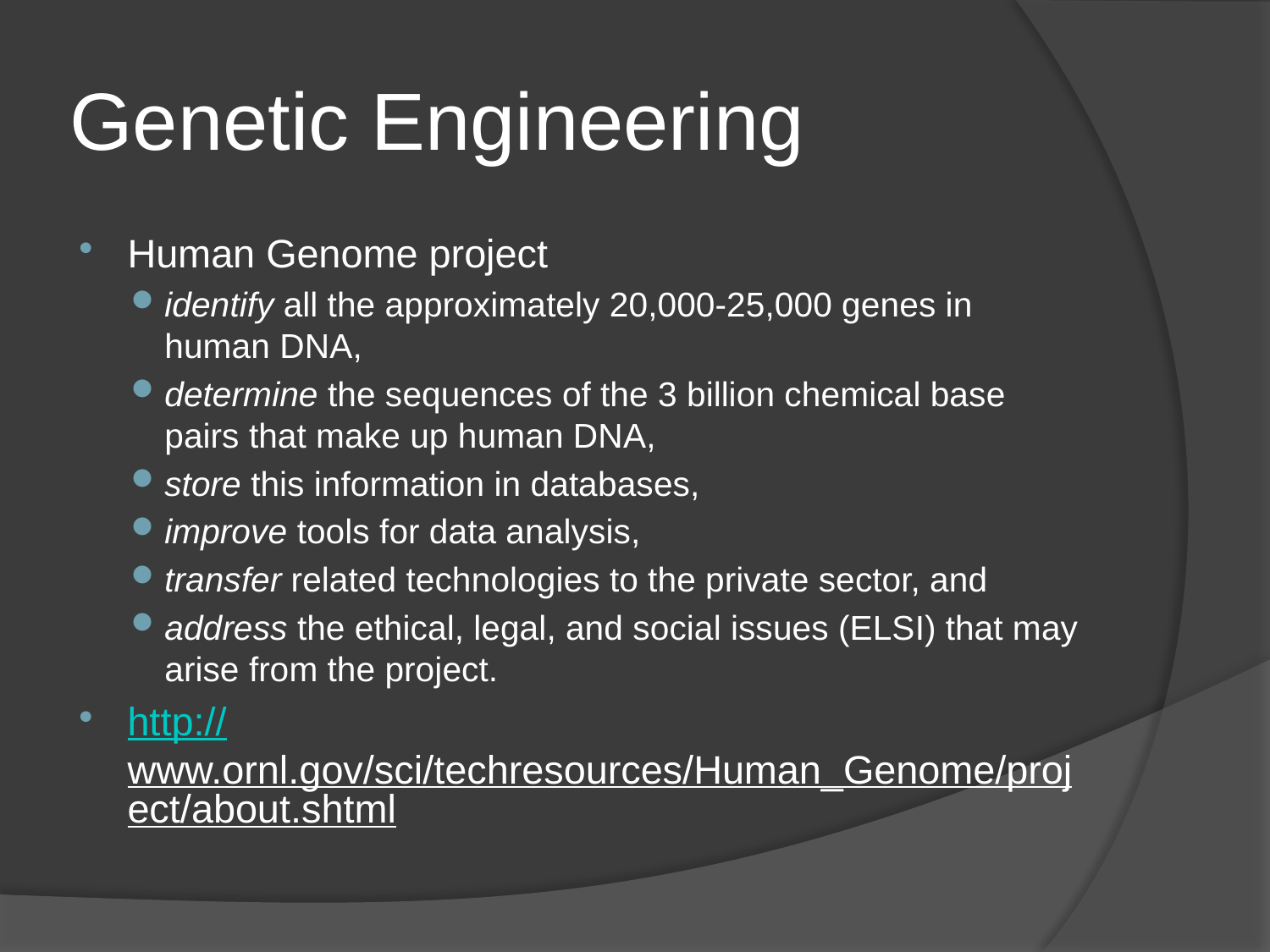

# Genetic Engineering
Human Genome project
identify all the approximately 20,000-25,000 genes in human DNA,
determine the sequences of the 3 billion chemical base pairs that make up human DNA,
store this information in databases,
improve tools for data analysis,
transfer related technologies to the private sector, and
address the ethical, legal, and social issues (ELSI) that may arise from the project.
http://www.ornl.gov/sci/techresources/Human_Genome/project/about.shtml